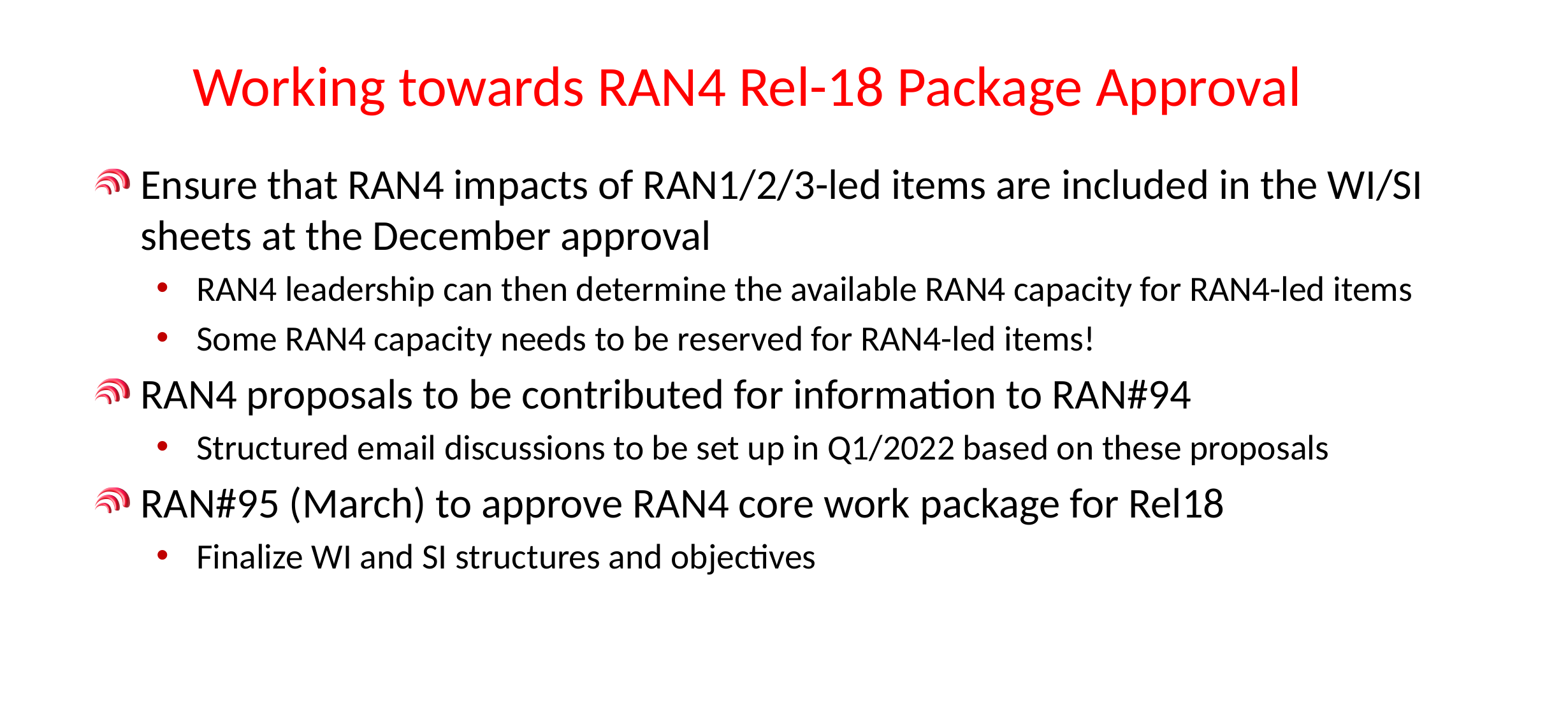

# Working towards RAN4 Rel-18 Package Approval
Ensure that RAN4 impacts of RAN1/2/3-led items are included in the WI/SI sheets at the December approval
RAN4 leadership can then determine the available RAN4 capacity for RAN4-led items
Some RAN4 capacity needs to be reserved for RAN4-led items!
RAN4 proposals to be contributed for information to RAN#94
Structured email discussions to be set up in Q1/2022 based on these proposals
RAN#95 (March) to approve RAN4 core work package for Rel18
Finalize WI and SI structures and objectives